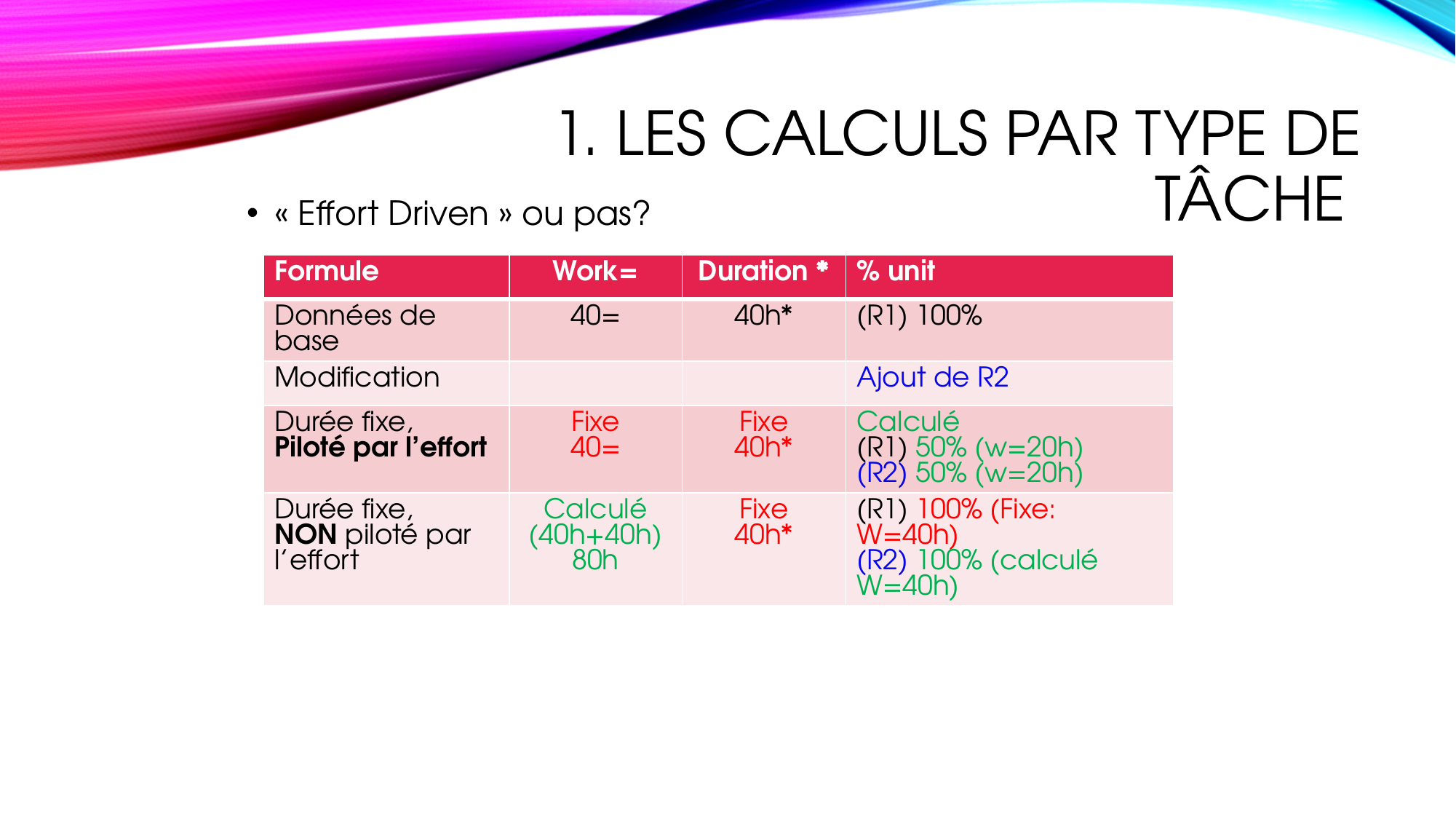

# 1. Les calculs par type de tâche
« Effort Driven » ou pas?

| Formule | Work= | Duration \* | % unit |
| --- | --- | --- | --- |
| Données de base | 40= | 40h\* | (R1) 100% |
| Modification |  |  | Ajout de R2 |
| Durée fixe, Piloté par l’effort | Fixe 40= | Fixe 40h\* | Calculé (R1) 50% (w=20h) (R2) 50% (w=20h) |
| Durée fixe, NON piloté par l’effort | Calculé (40h+40h) 80h | Fixe 40h\* | (R1) 100% (Fixe: W=40h) (R2) 100% (calculé W=40h) |